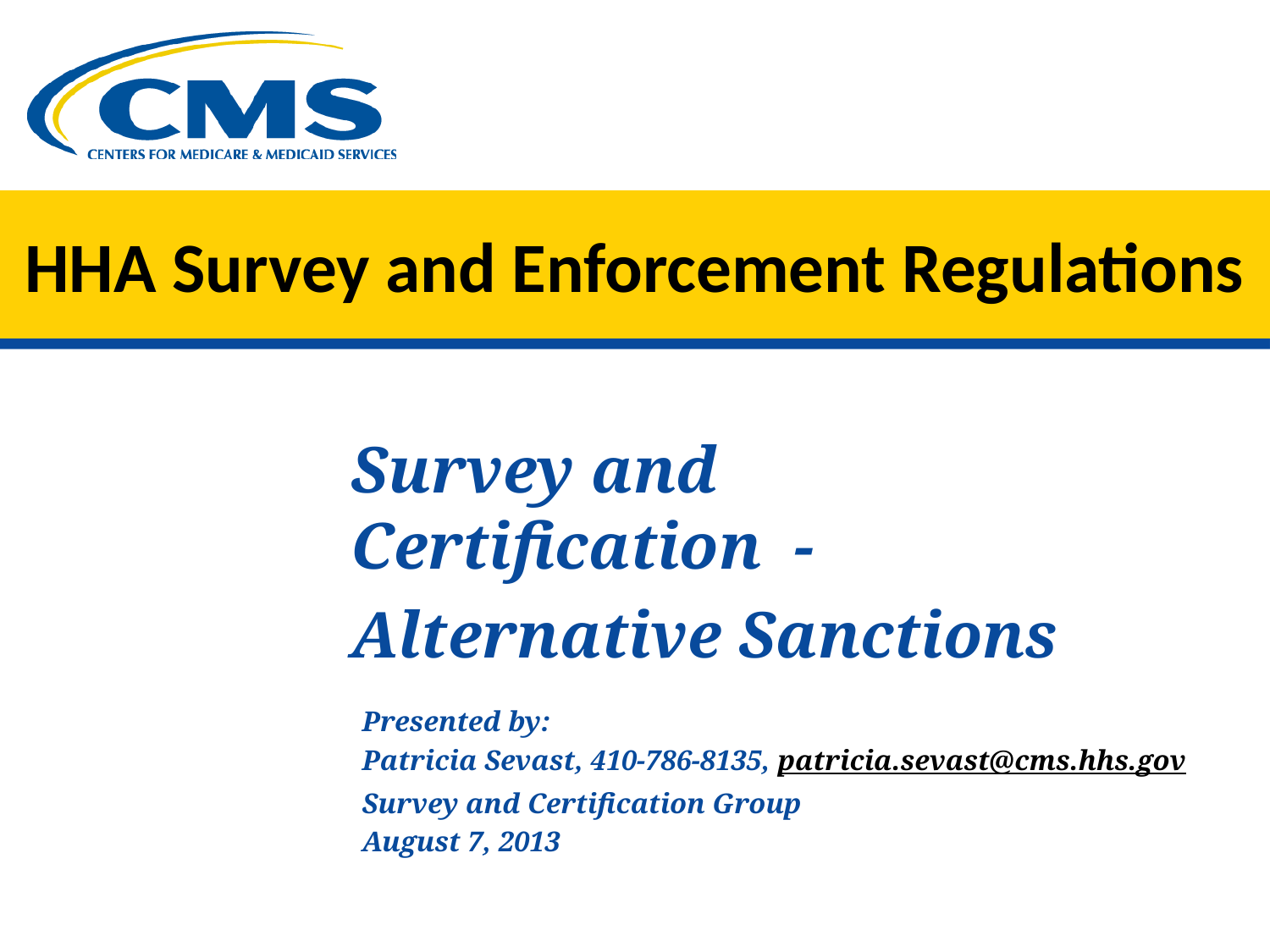

# HHA Survey and Enforcement Regulations
Survey and Certification  -
Alternative Sanctions
Presented by:
Patricia Sevast, 410-786-8135, patricia.sevast@cms.hhs.gov
Survey and Certification Group
August 7, 2013